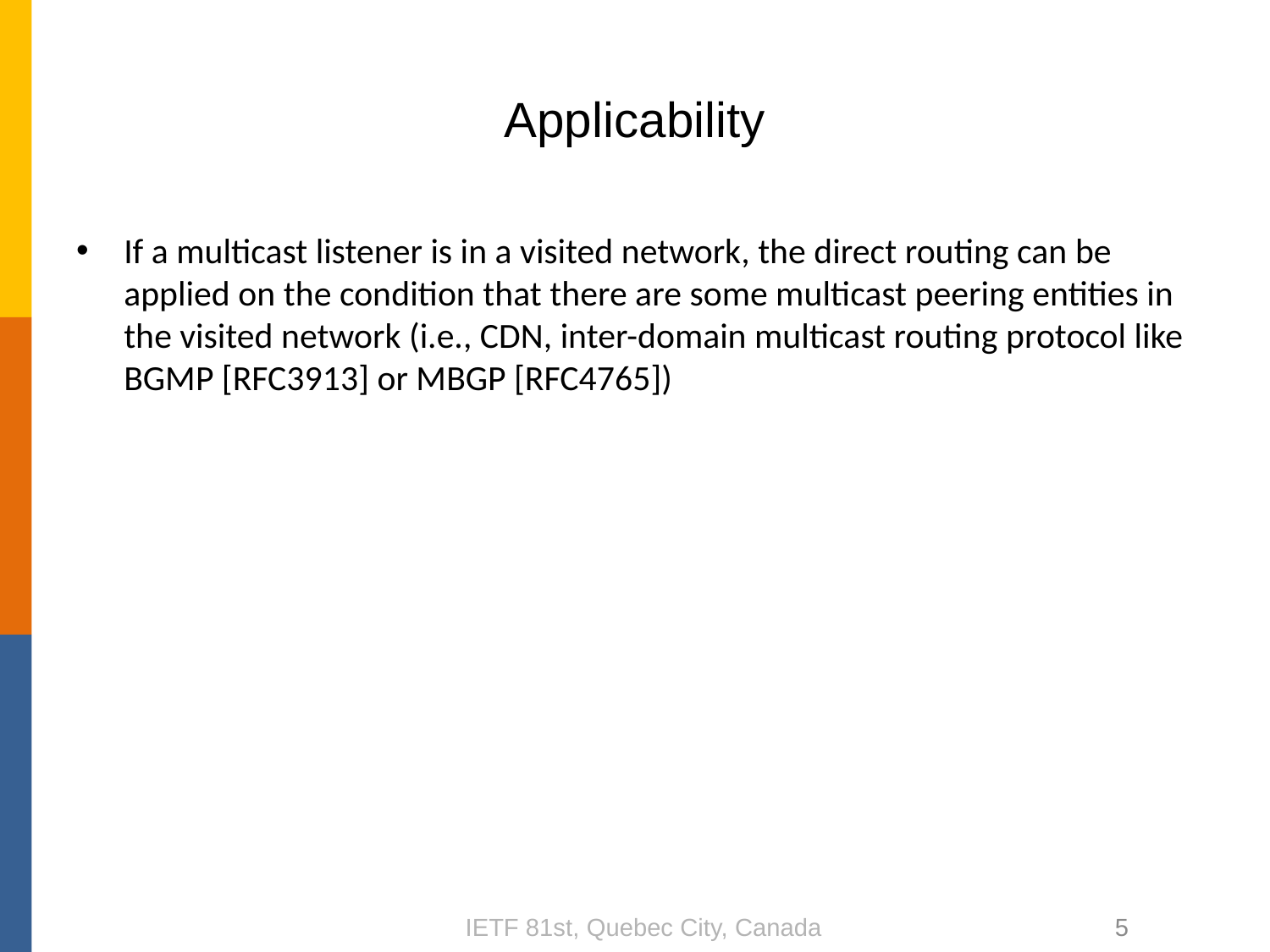

# Applicability
If a multicast listener is in a visited network, the direct routing can be applied on the condition that there are some multicast peering entities in the visited network (i.e., CDN, inter-domain multicast routing protocol like BGMP [RFC3913] or MBGP [RFC4765])

IETF 81st, Quebec City, Canada
5